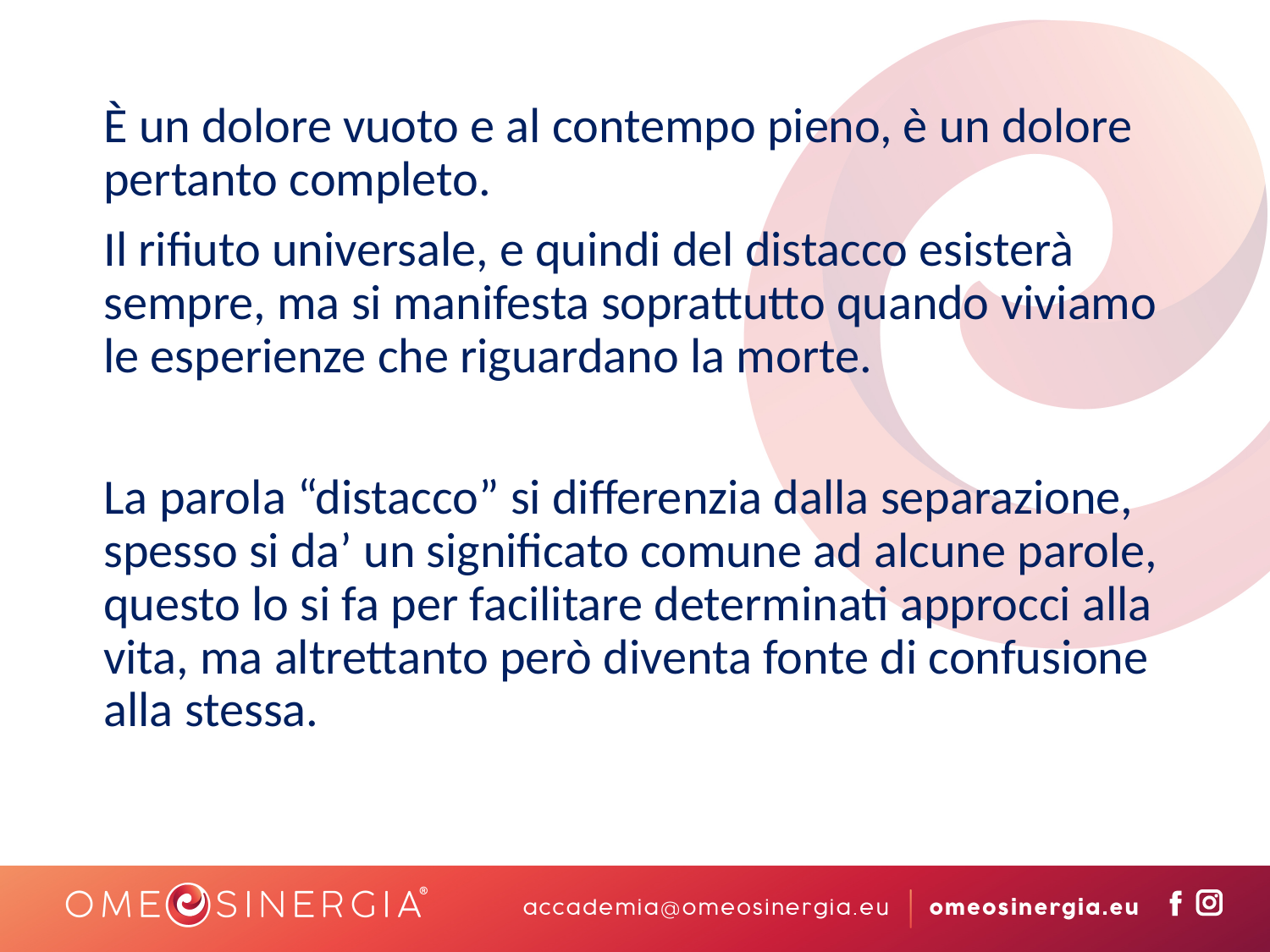

È un dolore vuoto e al contempo pieno, è un dolore pertanto completo.
Il rifiuto universale, e quindi del distacco esisterà sempre, ma si manifesta soprattutto quando viviamo le esperienze che riguardano la morte.

La parola “distacco” si differenzia dalla separazione, spesso si da’ un significato comune ad alcune parole, questo lo si fa per facilitare determinati approcci alla vita, ma altrettanto però diventa fonte di confusione alla stessa.